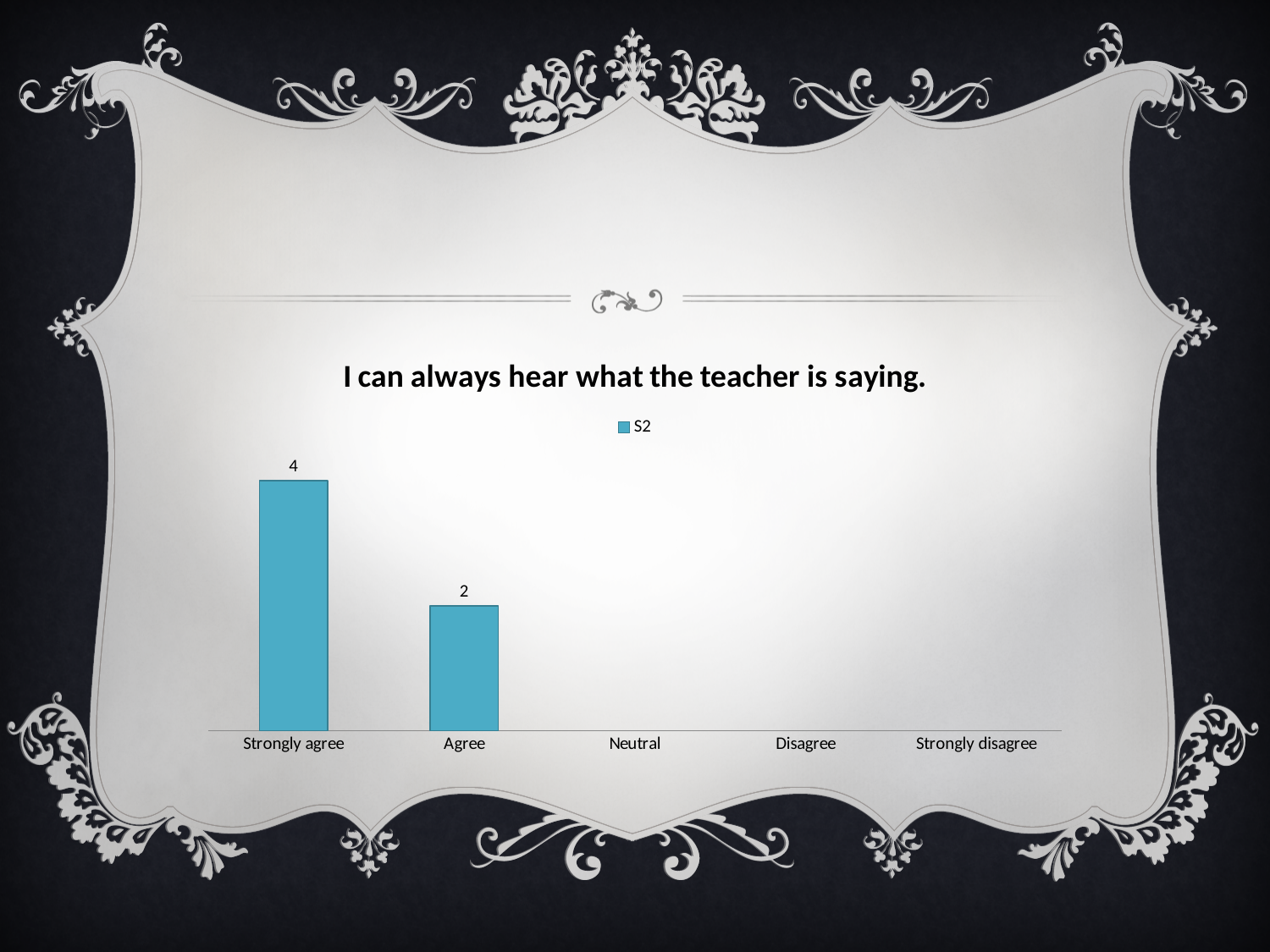

#

### Chart: I can always hear what the teacher is saying.

| Category | S2 |
|---|---|
| Strongly agree | 4.0 |
| Agree | 2.0 |
| Neutral | None |
| Disagree | None |
| Strongly disagree | None |